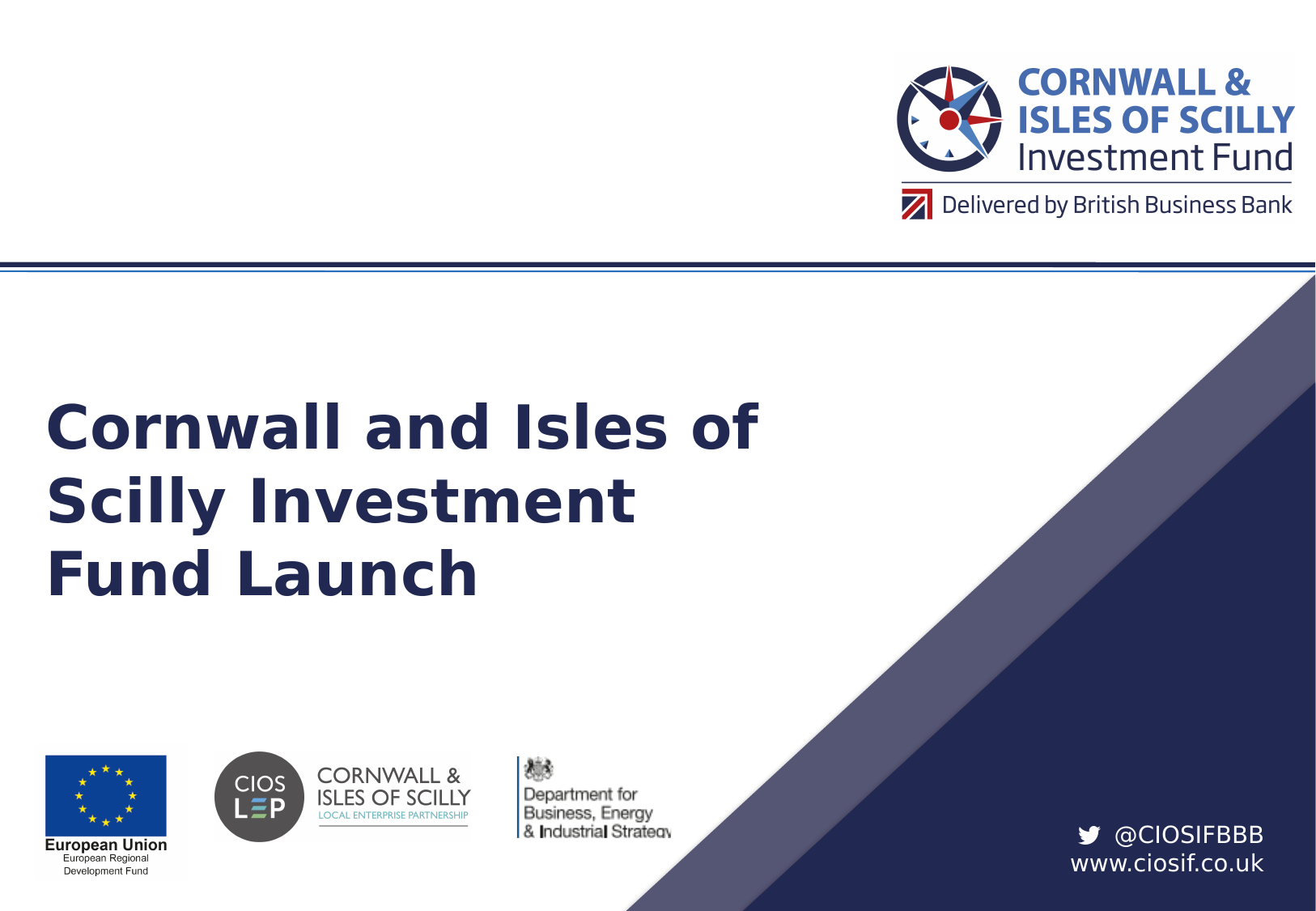

#

Cornwall and Isles of Scilly Investment Fund Launch